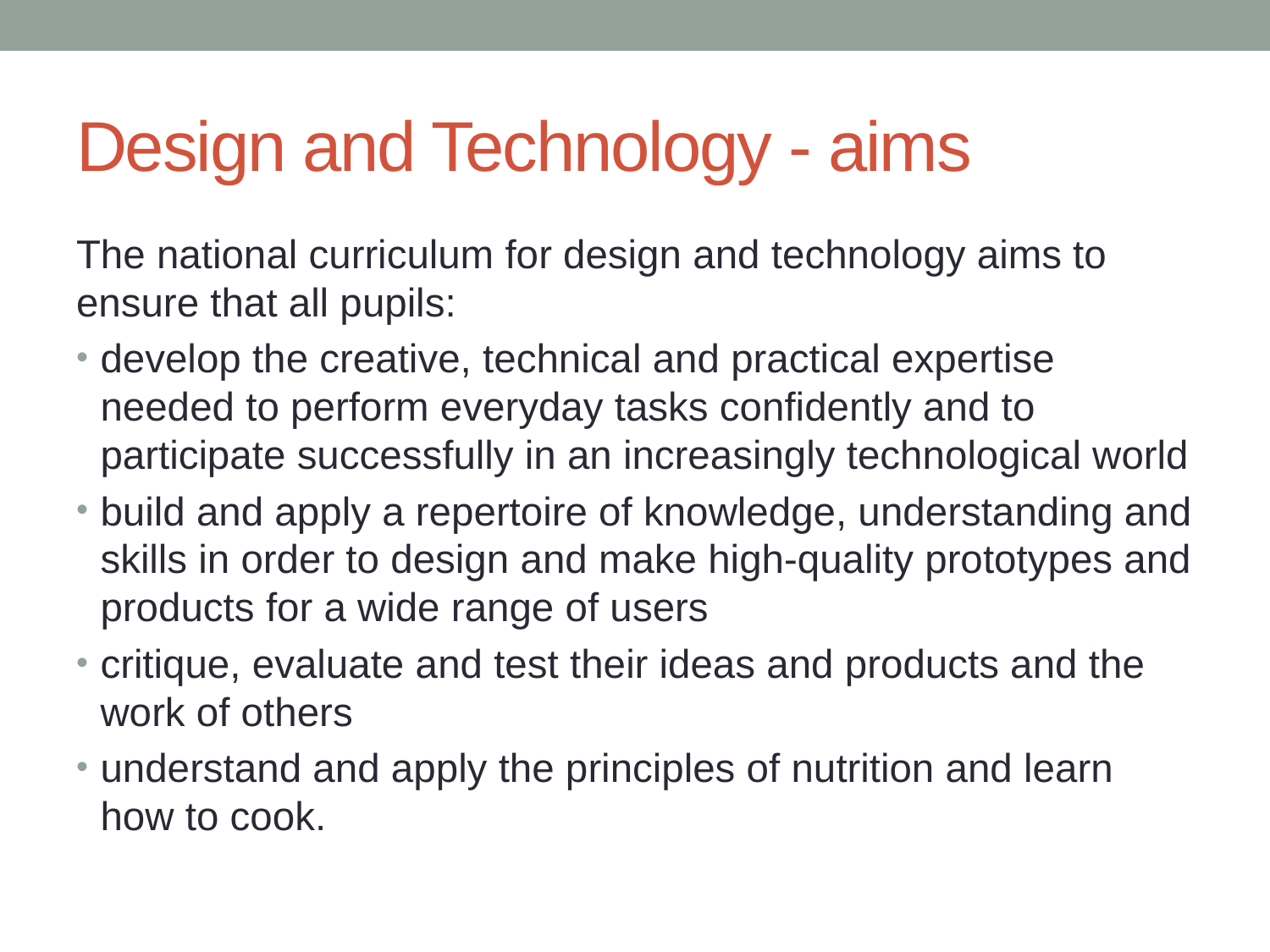

# Design and Technology - aims
The national curriculum for design and technology aims to ensure that all pupils:
develop the creative, technical and practical expertise needed to perform everyday tasks confidently and to participate successfully in an increasingly technological world
build and apply a repertoire of knowledge, understanding and skills in order to design and make high-quality prototypes and products for a wide range of users
critique, evaluate and test their ideas and products and the work of others
understand and apply the principles of nutrition and learn how to cook.